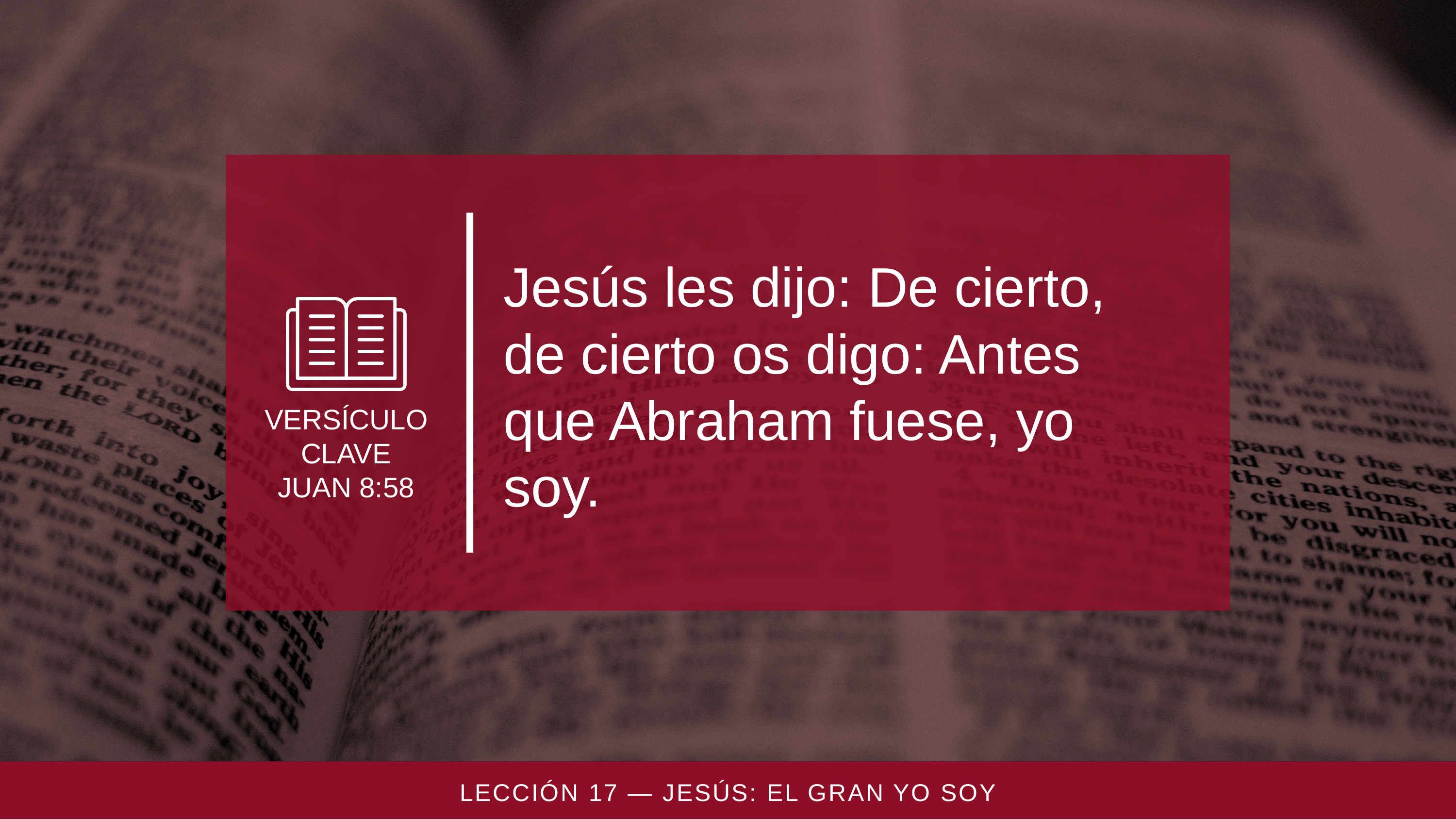

Jesús les dijo: De cierto, de cierto os digo: Antes que Abraham fuese, yo soy.